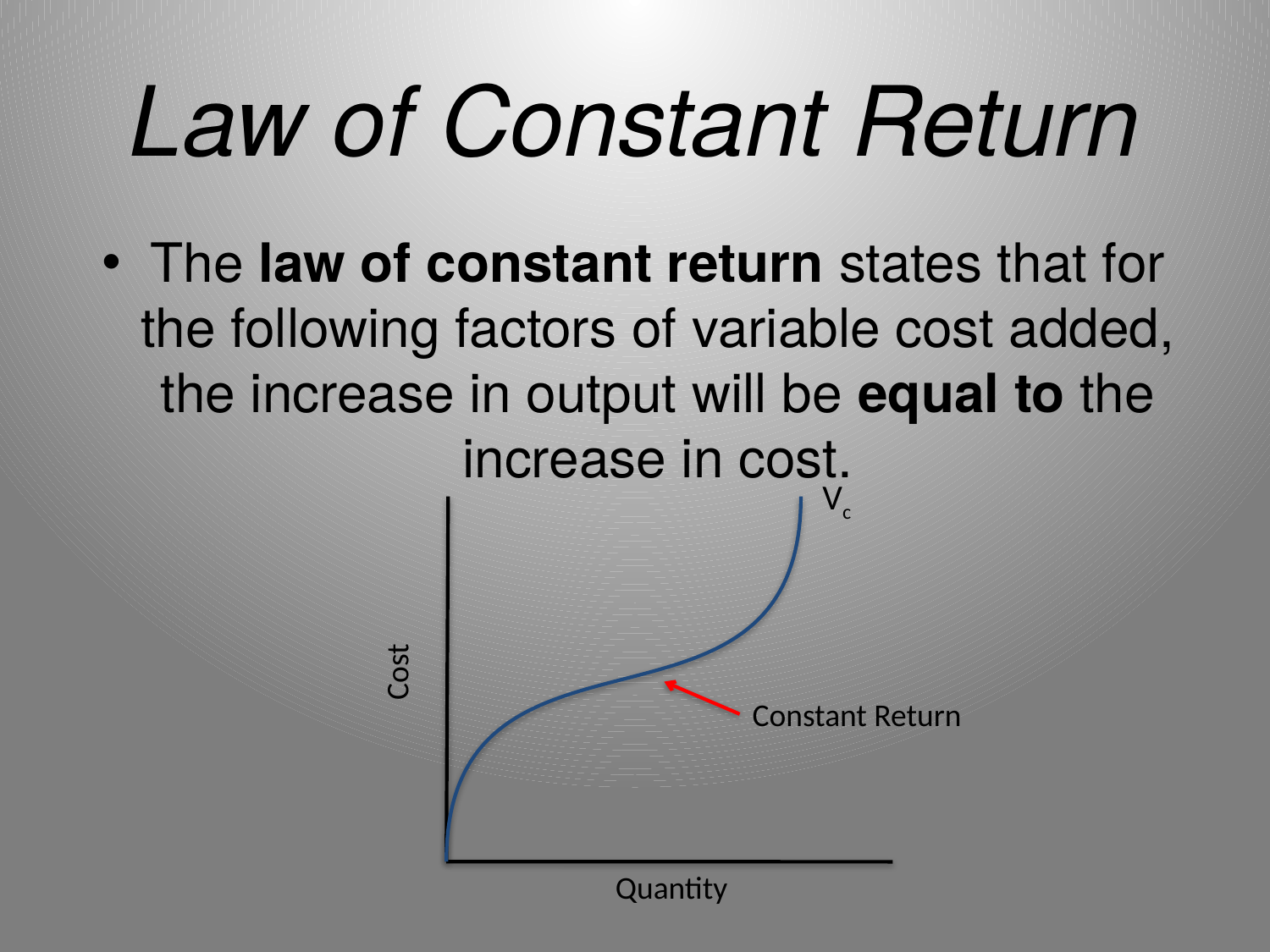

# Law of Constant Return
The law of constant return states that for the following factors of variable cost added, the increase in output will be equal to the increase in cost.

Vc
Cost
Constant Return
Quantity